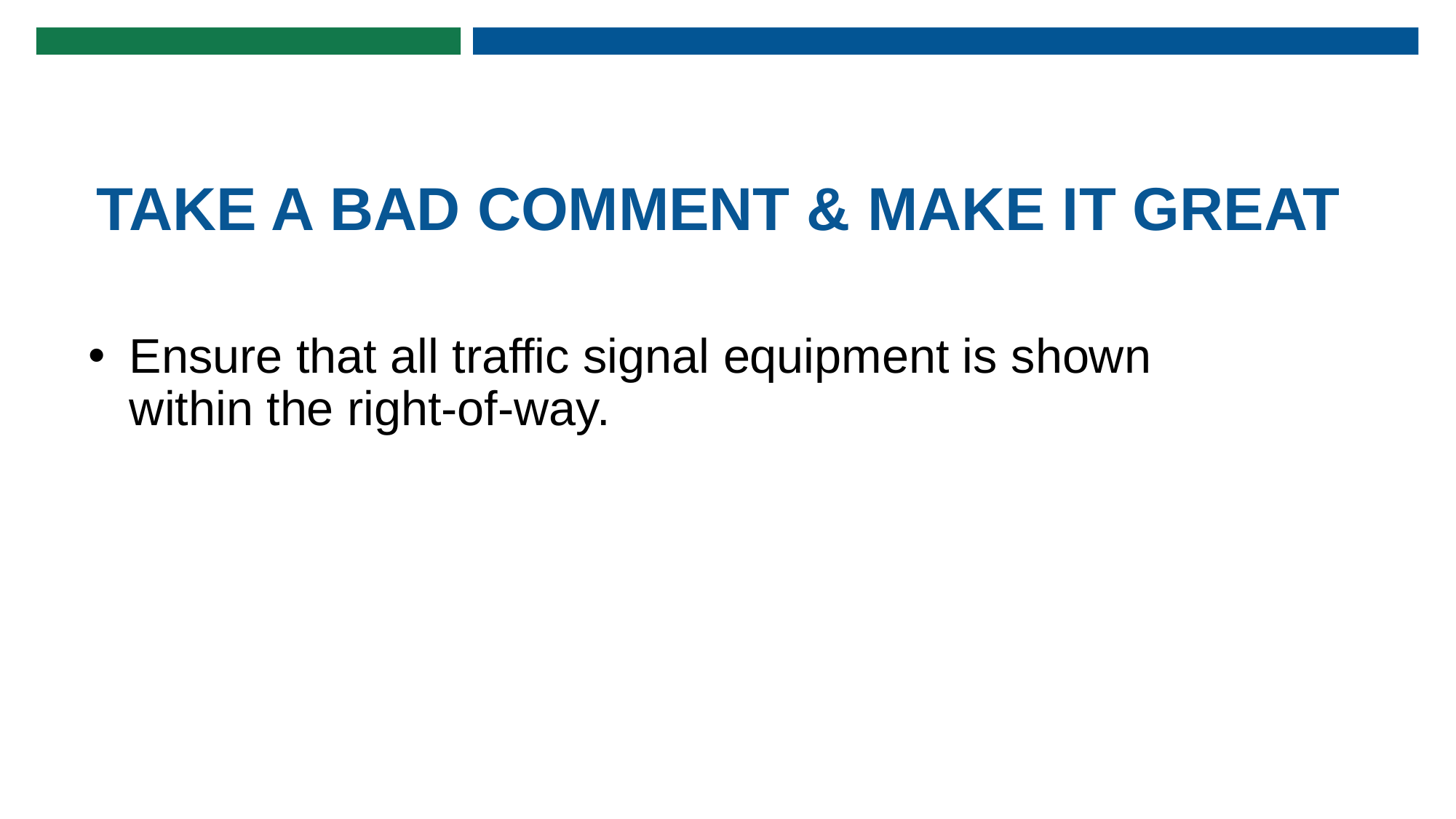

# TAKE A BAD COMMENT & MAKE IT GREAT
Ensure that all traffic signal equipment is shown within the right-of-way.